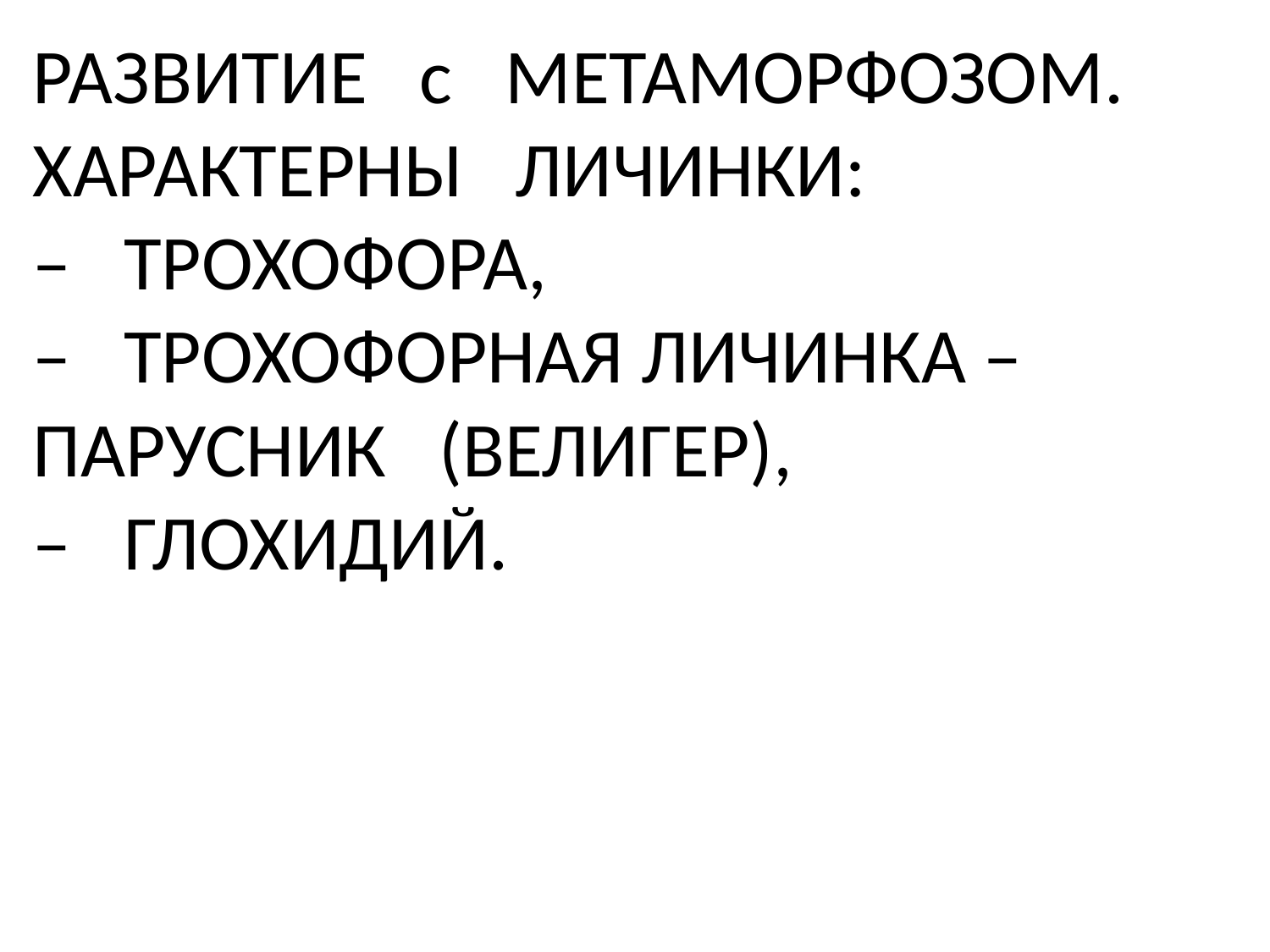

# РАЗВИТИЕ   с   МЕТАМОРФОЗОМ.  ХАРАКТЕРНЫ   ЛИЧИНКИ: –   ТРОХОФОРА, –   ТРОХОФОРНАЯ ЛИЧИНКА – ПАРУСНИК   (ВЕЛИГЕР), –   ГЛОХИДИЙ.